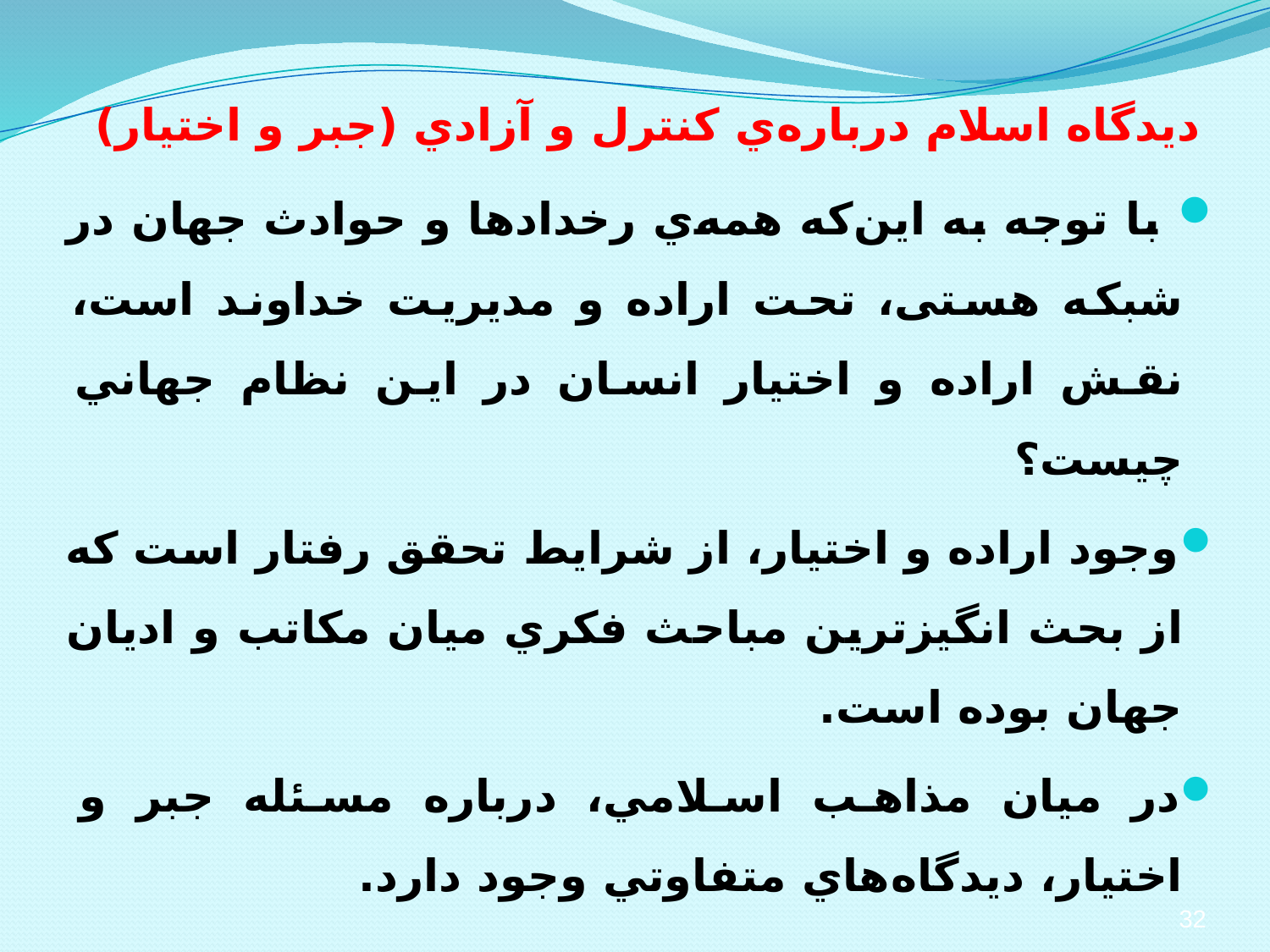

ديدگاه اسلام درباره‌ي كنترل و آزادي (جبر و اختيار)
 با توجه به اين‌كه همه‌ي رخدادها و حوادث جهان در شبکه هستی، تحت اراده و مديريت خداوند است، نقش اراده و اختيار انسان در اين نظام جهاني چيست؟
وجود اراده و اختيار، از شرايط تحقق رفتار است كه از بحث انگيزترين مباحث فكري ميان مكاتب و اديان جهان بوده است.
در ميان مذاهب اسلامي، درباره مسئله جبر و اختيار، ديدگاه‌هاي متفاوتي وجود دارد.
32